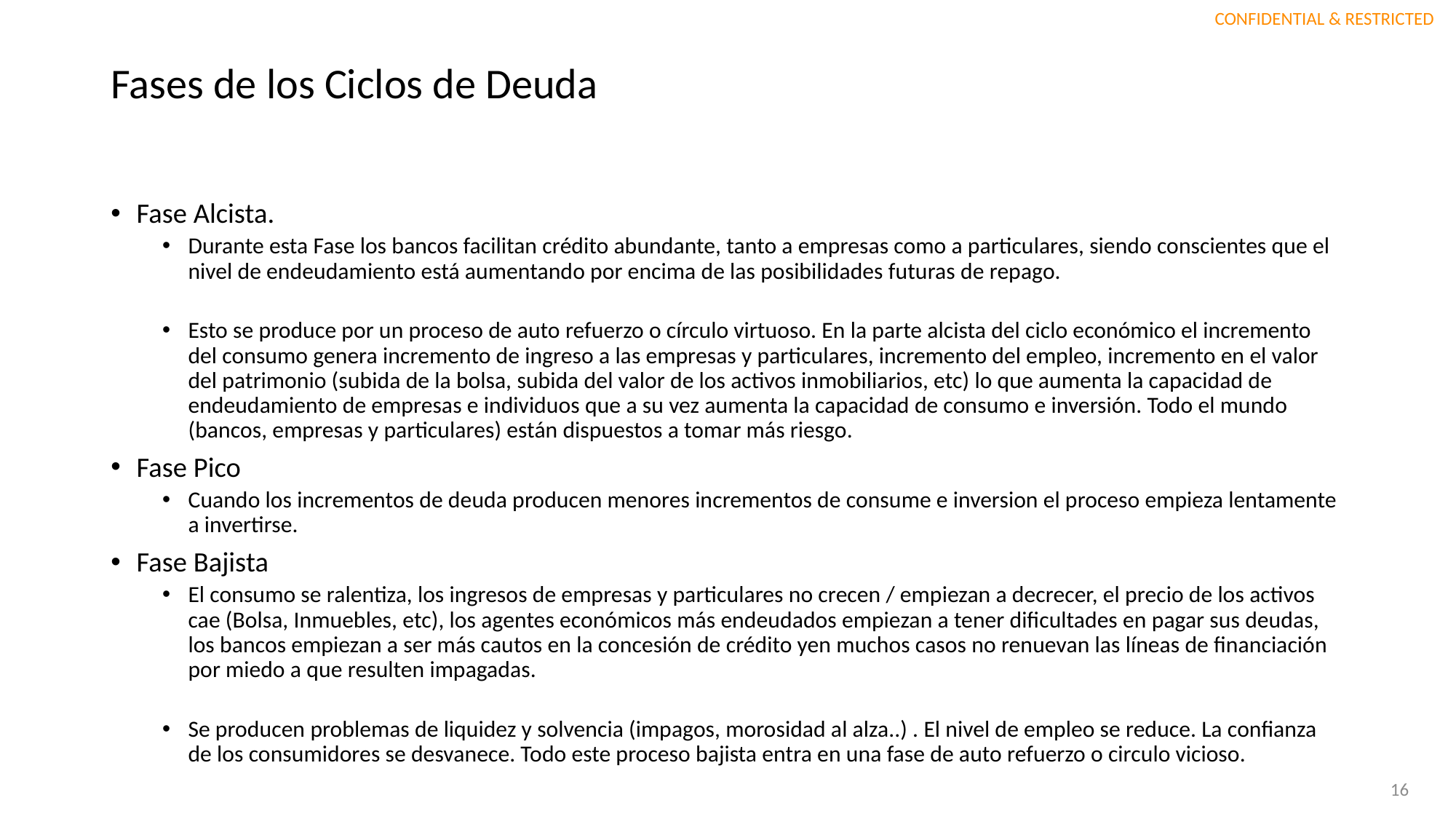

# Fases de los Ciclos de Deuda
Fase Alcista.
Durante esta Fase los bancos facilitan crédito abundante, tanto a empresas como a particulares, siendo conscientes que el nivel de endeudamiento está aumentando por encima de las posibilidades futuras de repago.

Esto se produce por un proceso de auto refuerzo o círculo virtuoso. En la parte alcista del ciclo económico el incremento del consumo genera incremento de ingreso a las empresas y particulares, incremento del empleo, incremento en el valor del patrimonio (subida de la bolsa, subida del valor de los activos inmobiliarios, etc) lo que aumenta la capacidad de endeudamiento de empresas e individuos que a su vez aumenta la capacidad de consumo e inversión. Todo el mundo (bancos, empresas y particulares) están dispuestos a tomar más riesgo.
Fase Pico
Cuando los incrementos de deuda producen menores incrementos de consume e inversion el proceso empieza lentamente a invertirse.
Fase Bajista
El consumo se ralentiza, los ingresos de empresas y particulares no crecen / empiezan a decrecer, el precio de los activos cae (Bolsa, Inmuebles, etc), los agentes económicos más endeudados empiezan a tener dificultades en pagar sus deudas, los bancos empiezan a ser más cautos en la concesión de crédito yen muchos casos no renuevan las líneas de financiación por miedo a que resulten impagadas.

Se producen problemas de liquidez y solvencia (impagos, morosidad al alza..) . El nivel de empleo se reduce. La confianza de los consumidores se desvanece. Todo este proceso bajista entra en una fase de auto refuerzo o circulo vicioso.

16